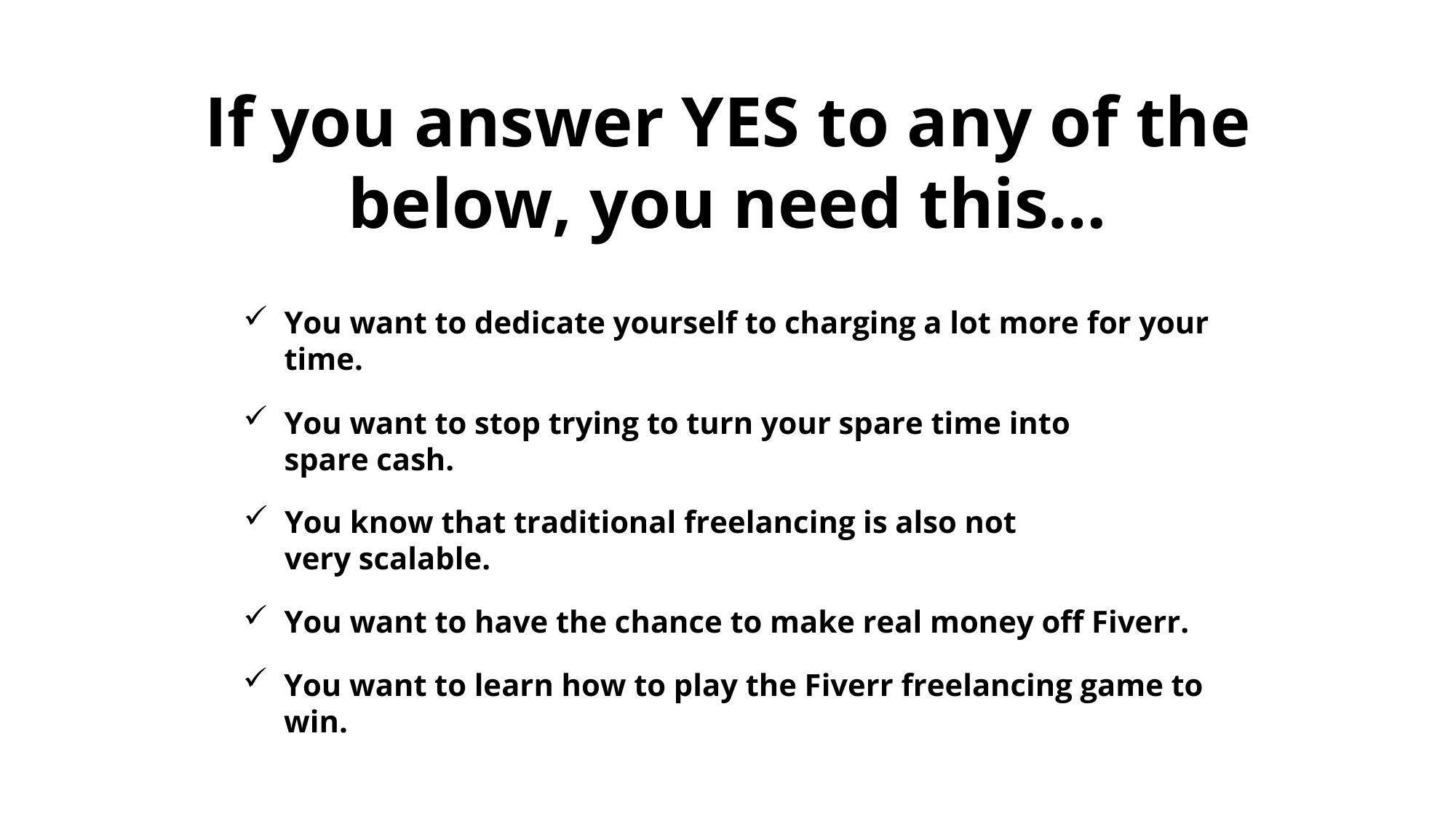

If you answer YES to any of the below, you need this…
You want to dedicate yourself to charging a lot more for your time.
You want to stop trying to turn your spare time into spare cash.
You know that traditional freelancing is also not very scalable.
You want to have the chance to make real money off Fiverr.
You want to learn how to play the Fiverr freelancing game to win.